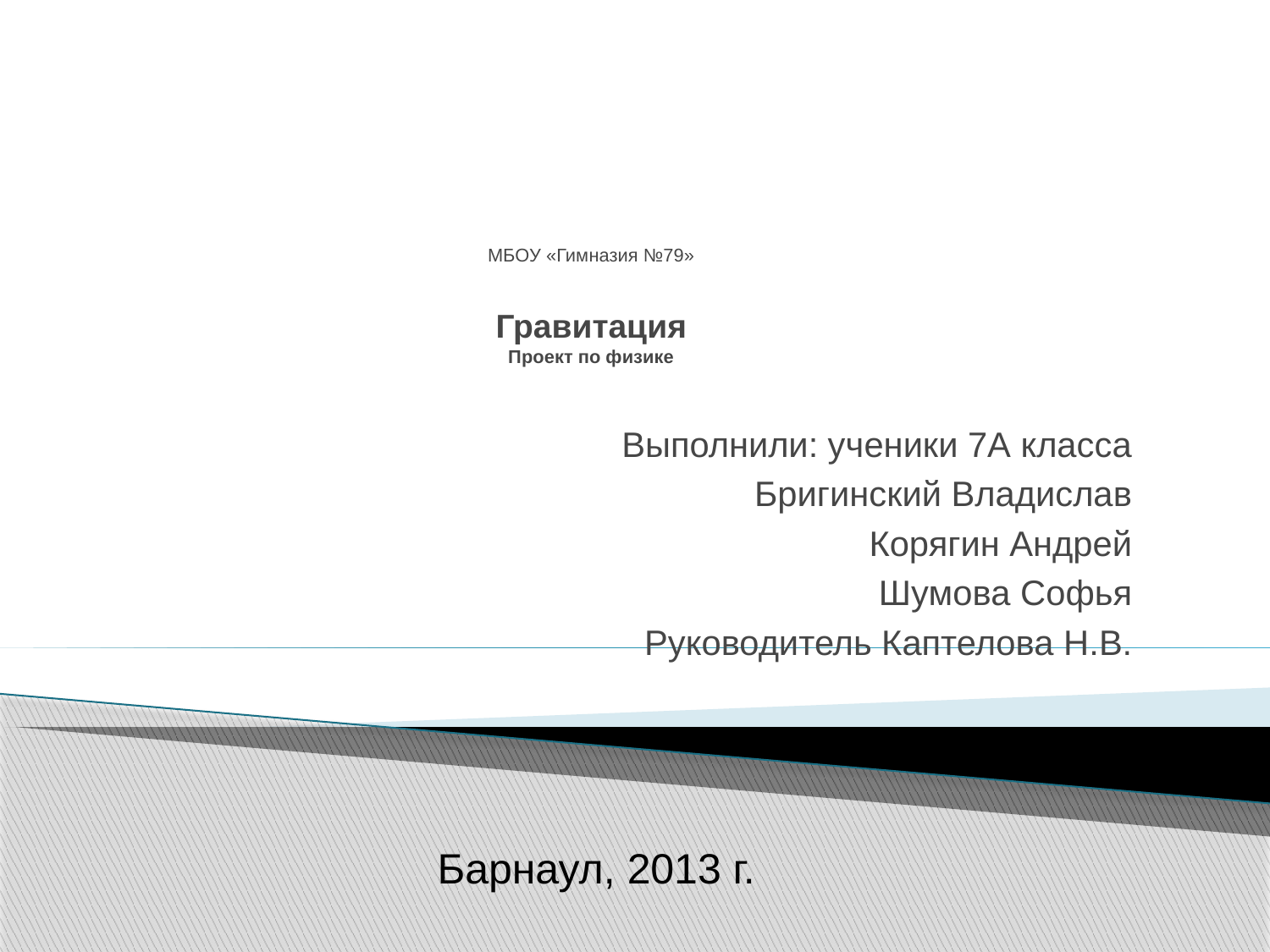

# МБОУ «Гимназия №79» Гравитация Проект по физике
Выполнили: ученики 7А класса
Бригинский Владислав
Корягин Андрей
Шумова Софья
Руководитель Каптелова Н.В.
Барнаул, 2013 г.